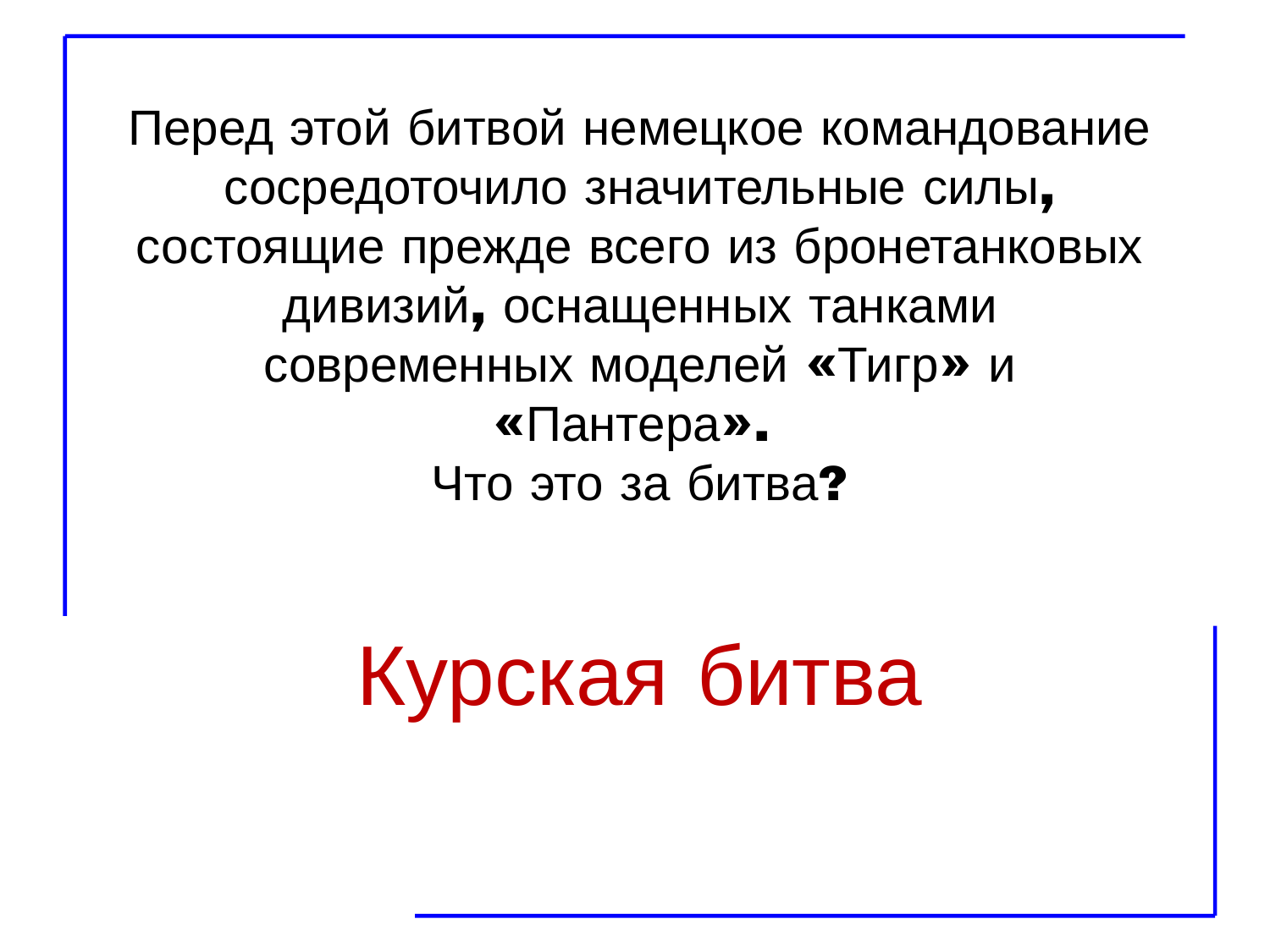

Перед этой битвой немецкое командование сосредоточило значительные силы, состоящие прежде всего из бронетанковых дивизий, оснащенных танками современных моделей «Тигр» и «Пантера».
Что это за битва?
Курская битва